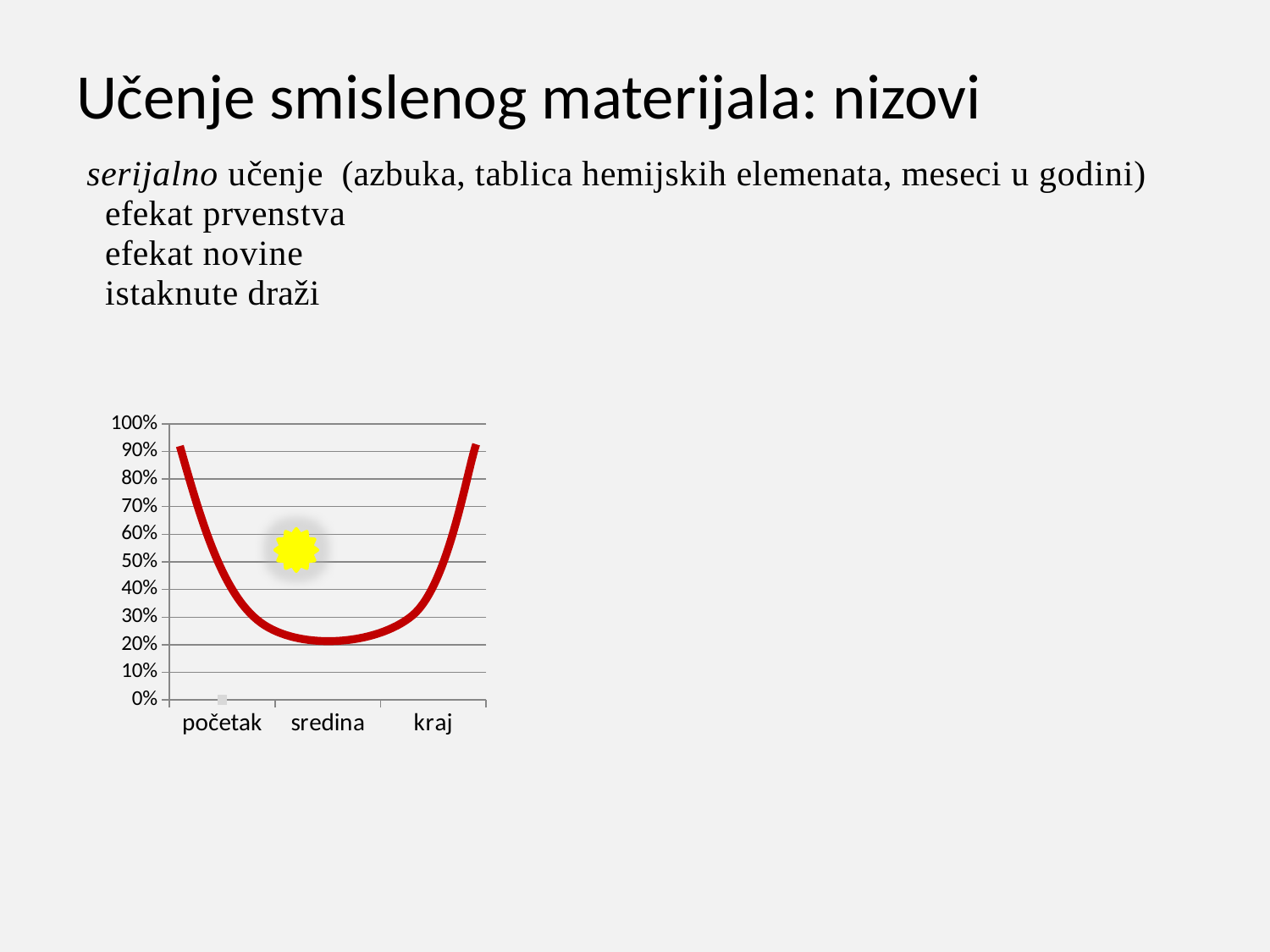

# Učenje smislenog materijala: nizovi

### Chart

| Category | Series 1 | Series 2 | Series 3 |
|---|---|---|---|
| početak | 0.0 | None | None |
| sredina | None | None | None |
| kraj | None | None | None |